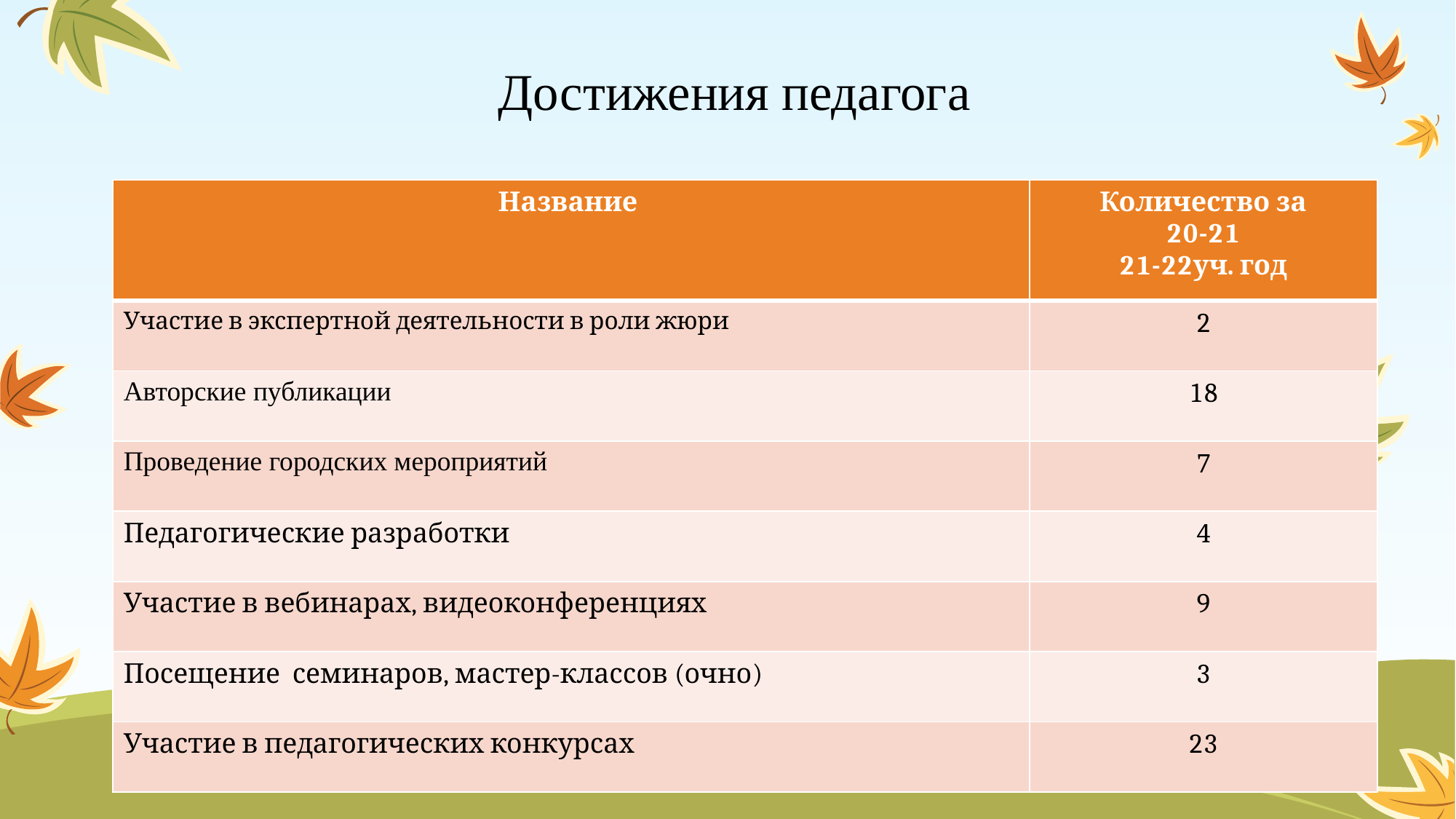

# Достижения педагога
| Название | Количество за 20-21 21-22уч. год |
| --- | --- |
| Участие в экспертной деятельности в роли жюри | 2 |
| Авторские публикации | 18 |
| Проведение городских мероприятий | 7 |
| Педагогические разработки | 4 |
| Участие в вебинарах, видеоконференциях | 9 |
| Посещение семинаров, мастер-классов (очно) | 3 |
| Участие в педагогических конкурсах | 23 |